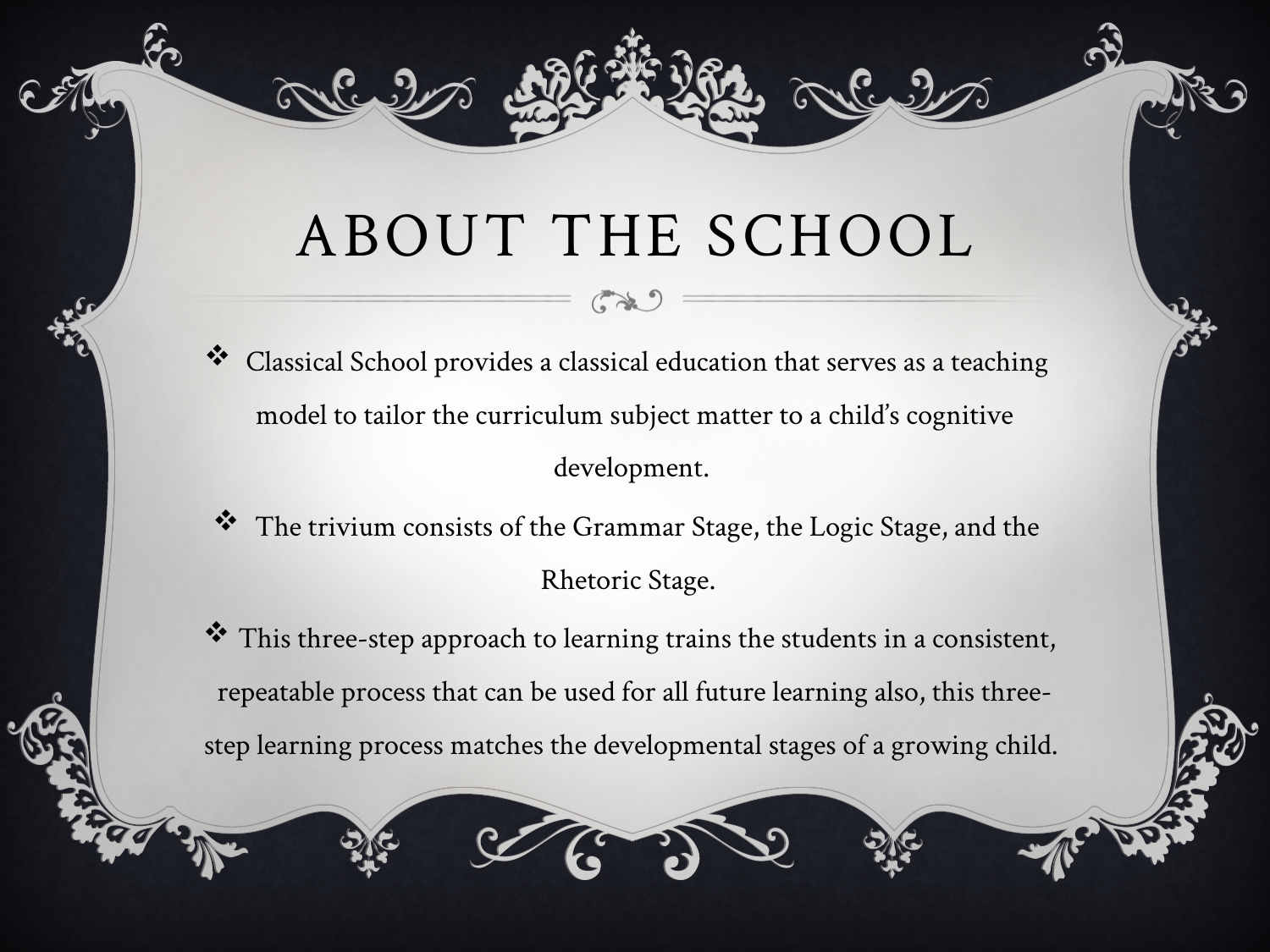

# About the school
Classical School provides a classical education that serves as a teaching model to tailor the curriculum subject matter to a child’s cognitive development.
The trivium consists of the Grammar Stage, the Logic Stage, and the Rhetoric Stage.
This three-step approach to learning trains the students in a consistent, repeatable process that can be used for all future learning also, this three-step learning process matches the developmental stages of a growing child.